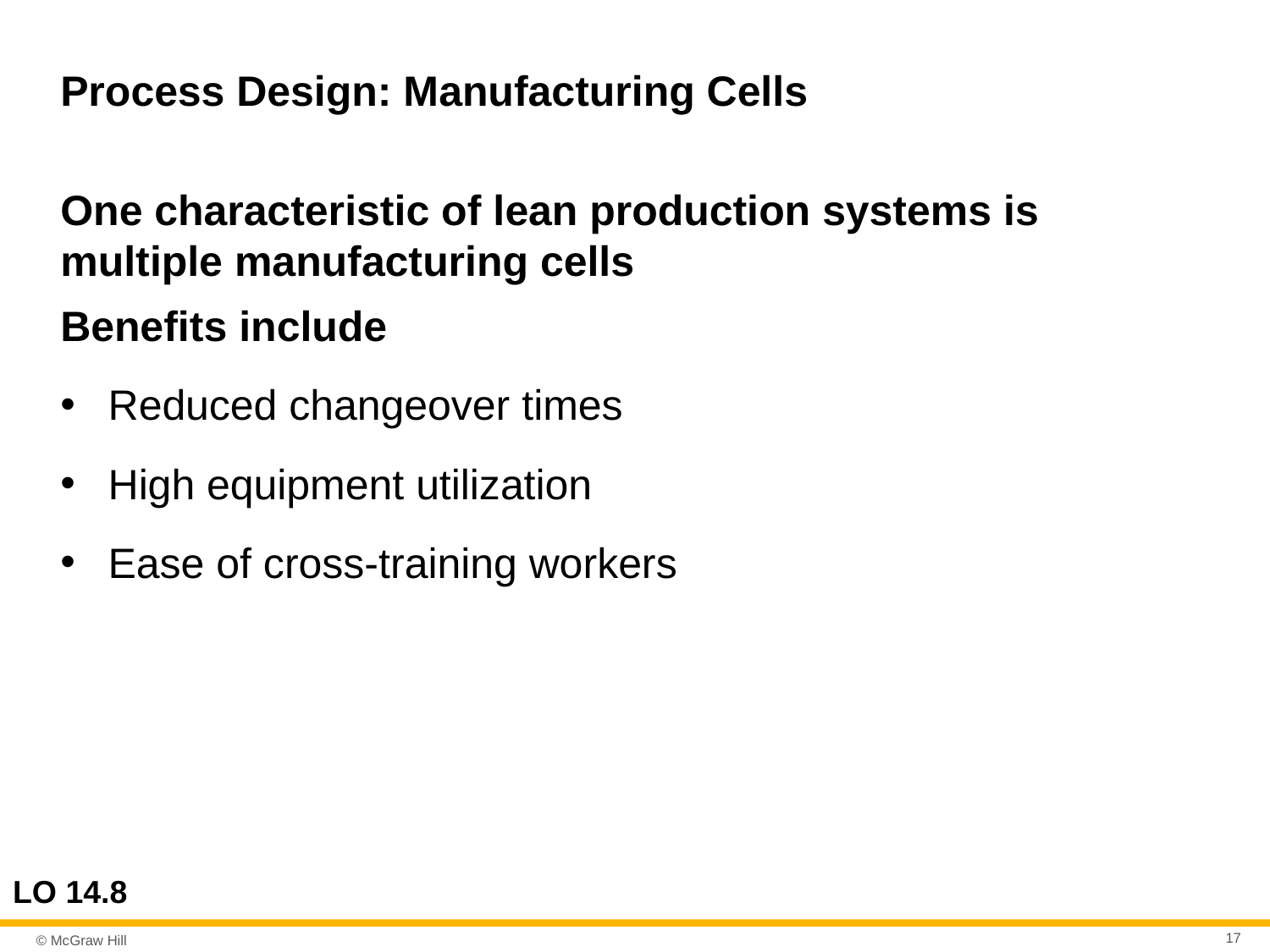

# Process Design: Manufacturing Cells
One characteristic of lean production systems is multiple manufacturing cells
Benefits include
Reduced changeover times
High equipment utilization
Ease of cross-training workers
LO 14.8